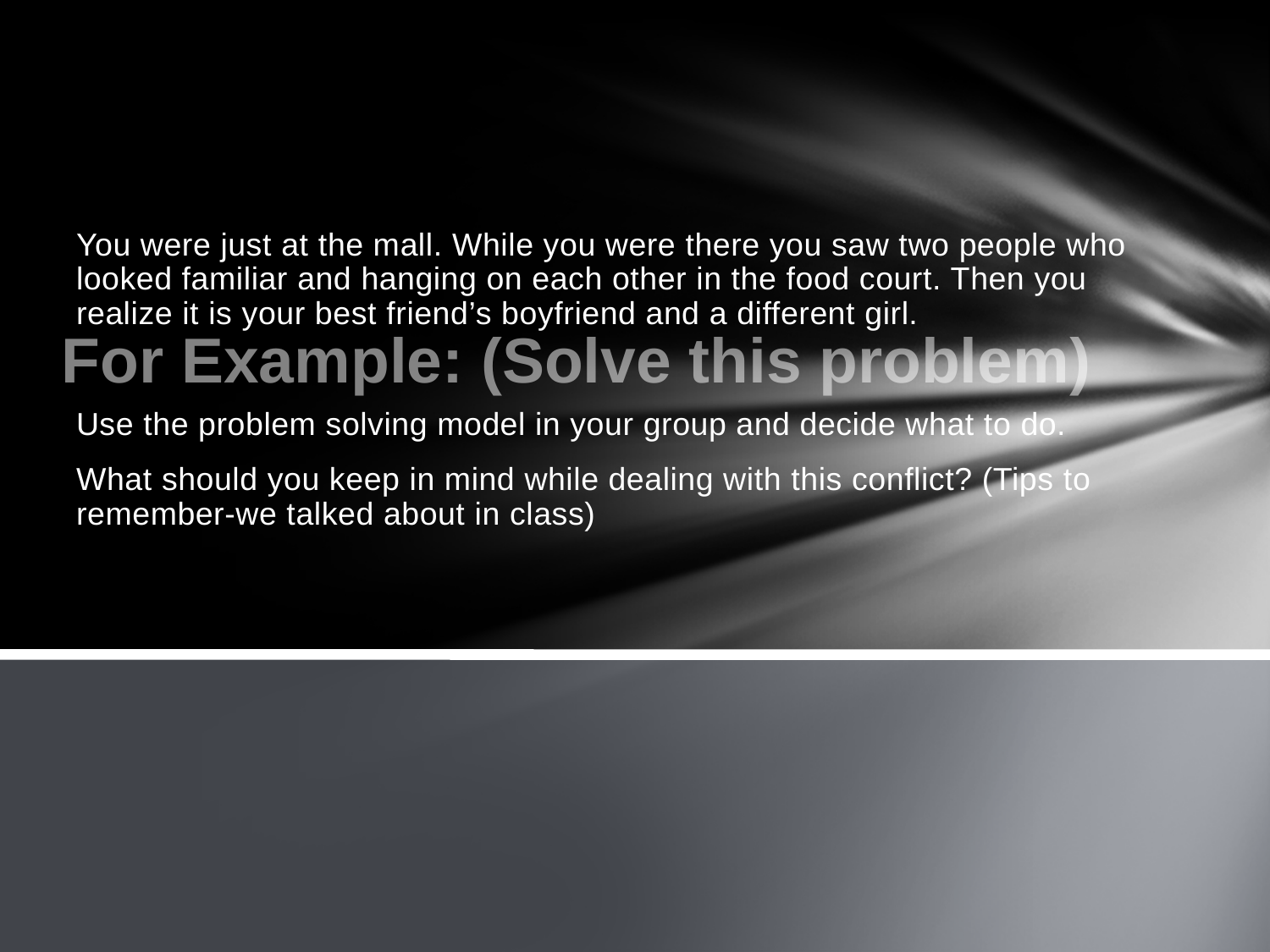

For Example: (Solve this problem)
You were just at the mall. While you were there you saw two people who looked familiar and hanging on each other in the food court. Then you realize it is your best friend’s boyfriend and a different girl.

Use the problem solving model in your group and decide what to do.
What should you keep in mind while dealing with this conflict? (Tips to remember-we talked about in class)